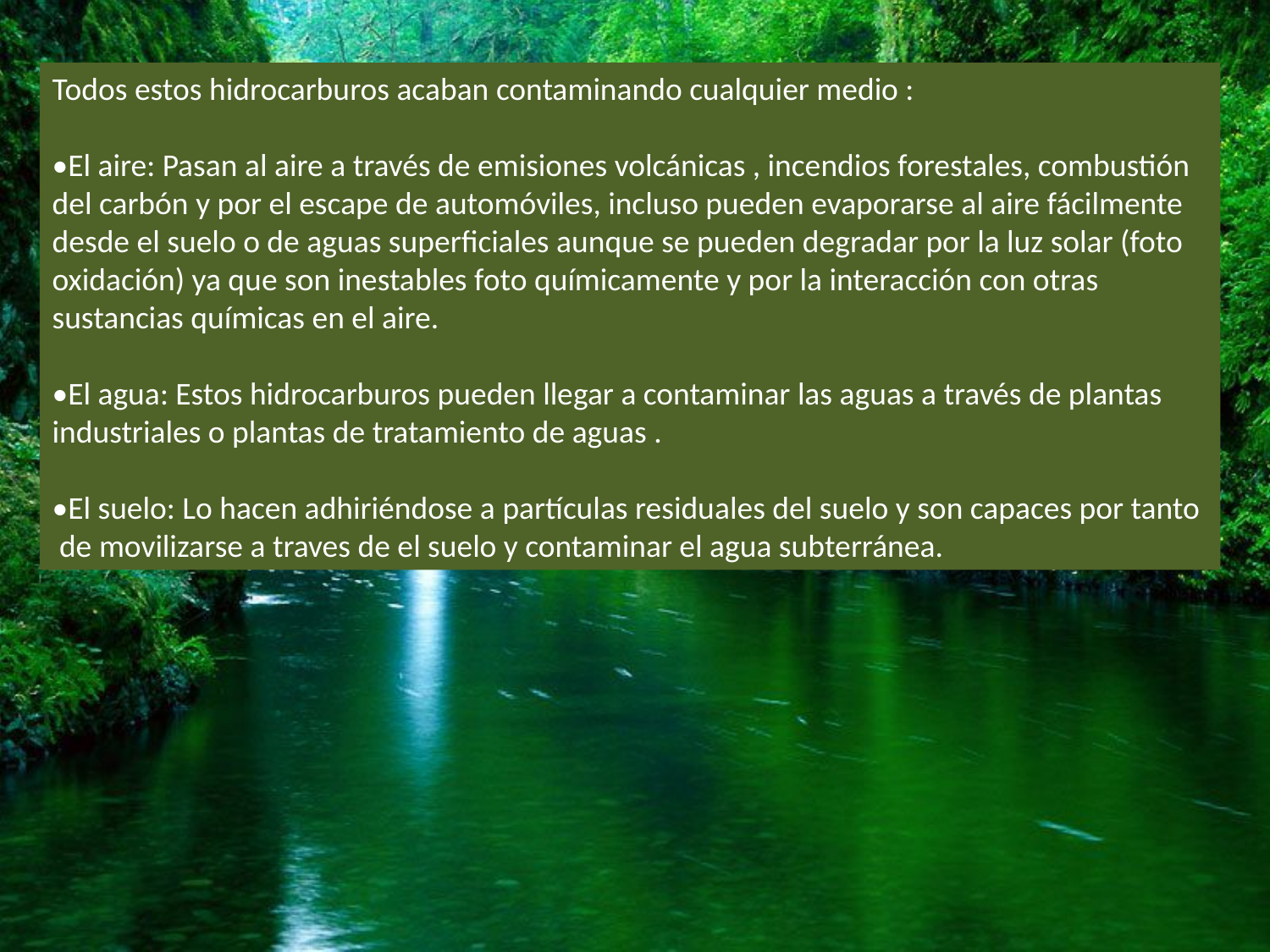

Todos estos hidrocarburos acaban contaminando cualquier medio :

•El aire: Pasan al aire a través de emisiones volcánicas , incendios forestales, combustión del carbón y por el escape de automóviles, incluso pueden evaporarse al aire fácilmente desde el suelo o de aguas superficiales aunque se pueden degradar por la luz solar (foto oxidación) ya que son inestables foto químicamente y por la interacción con otras sustancias químicas en el aire.

•El agua: Estos hidrocarburos pueden llegar a contaminar las aguas a través de plantas industriales o plantas de tratamiento de aguas .

•El suelo: Lo hacen adhiriéndose a partículas residuales del suelo y son capaces por tanto  de movilizarse a traves de el suelo y contaminar el agua subterránea.